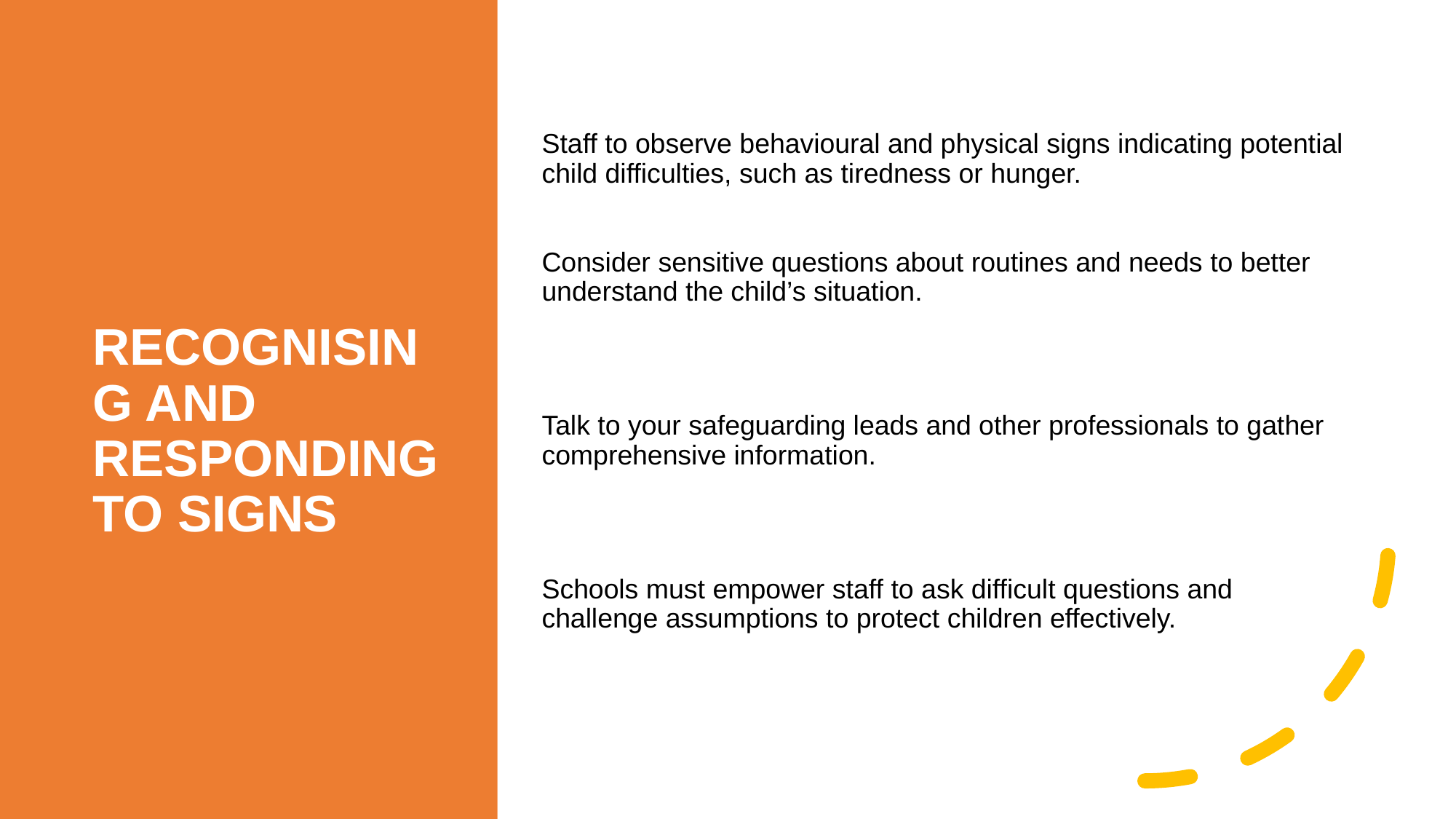

# ​Recognising and Responding to Signs​
Staff to observe behavioural and physical signs indicating potential child difficulties, such as tiredness or hunger.​

Consider sensitive questions about routines and needs to better understand the child’s situation.​

​
Talk to your safeguarding leads and other professionals to gather comprehensive information.​

​
Schools must empower staff to ask difficult questions and challenge assumptions to protect children effectively.​